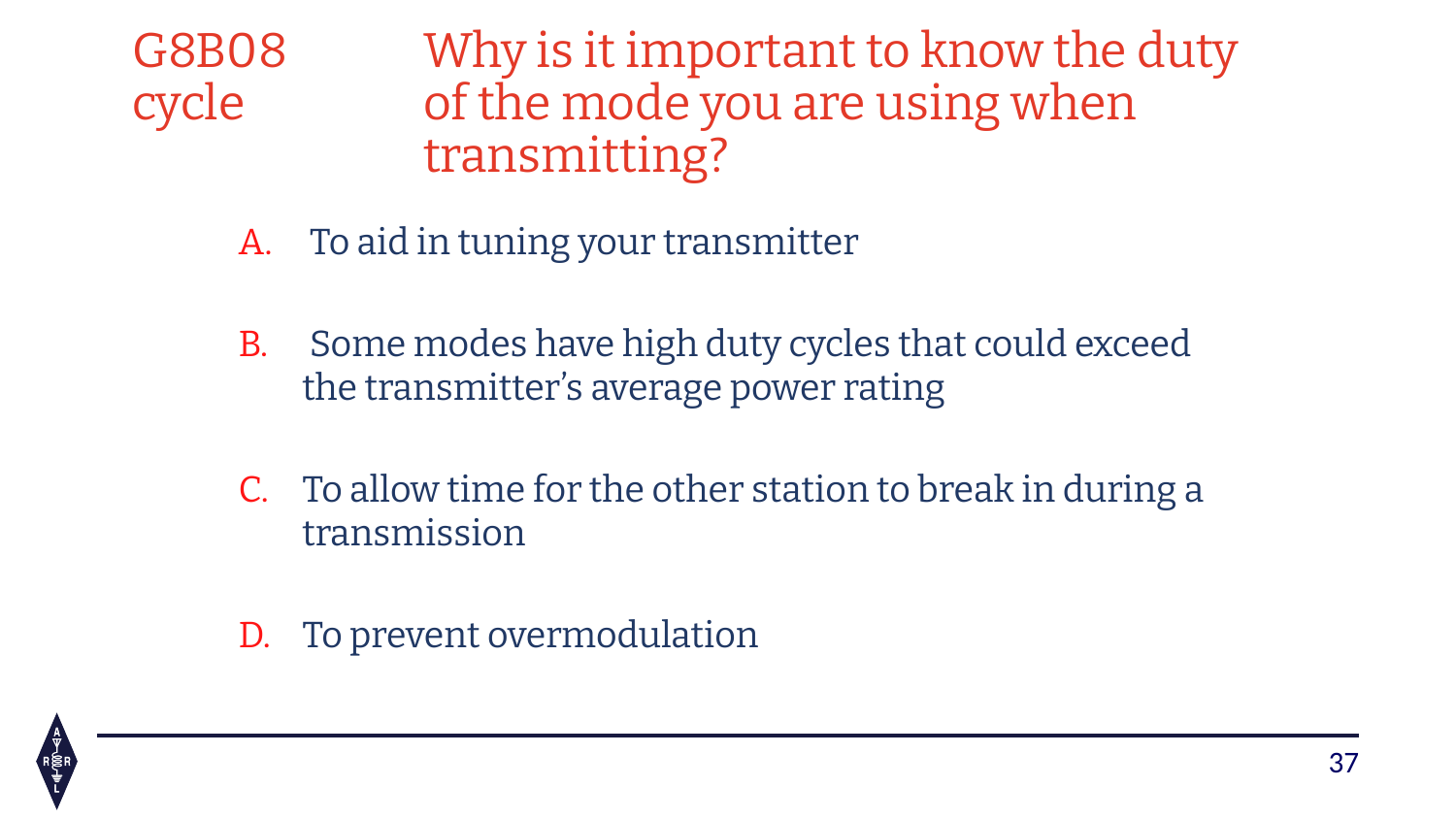

# G8B08 	Why is it important to know the duty cycle 		of the mode you are using when 				transmitting?

 To aid in tuning your transmitter

 Some modes have high duty cycles that could exceed the transmitter’s average power rating

To allow time for the other station to break in during a transmission

To prevent overmodulation
37